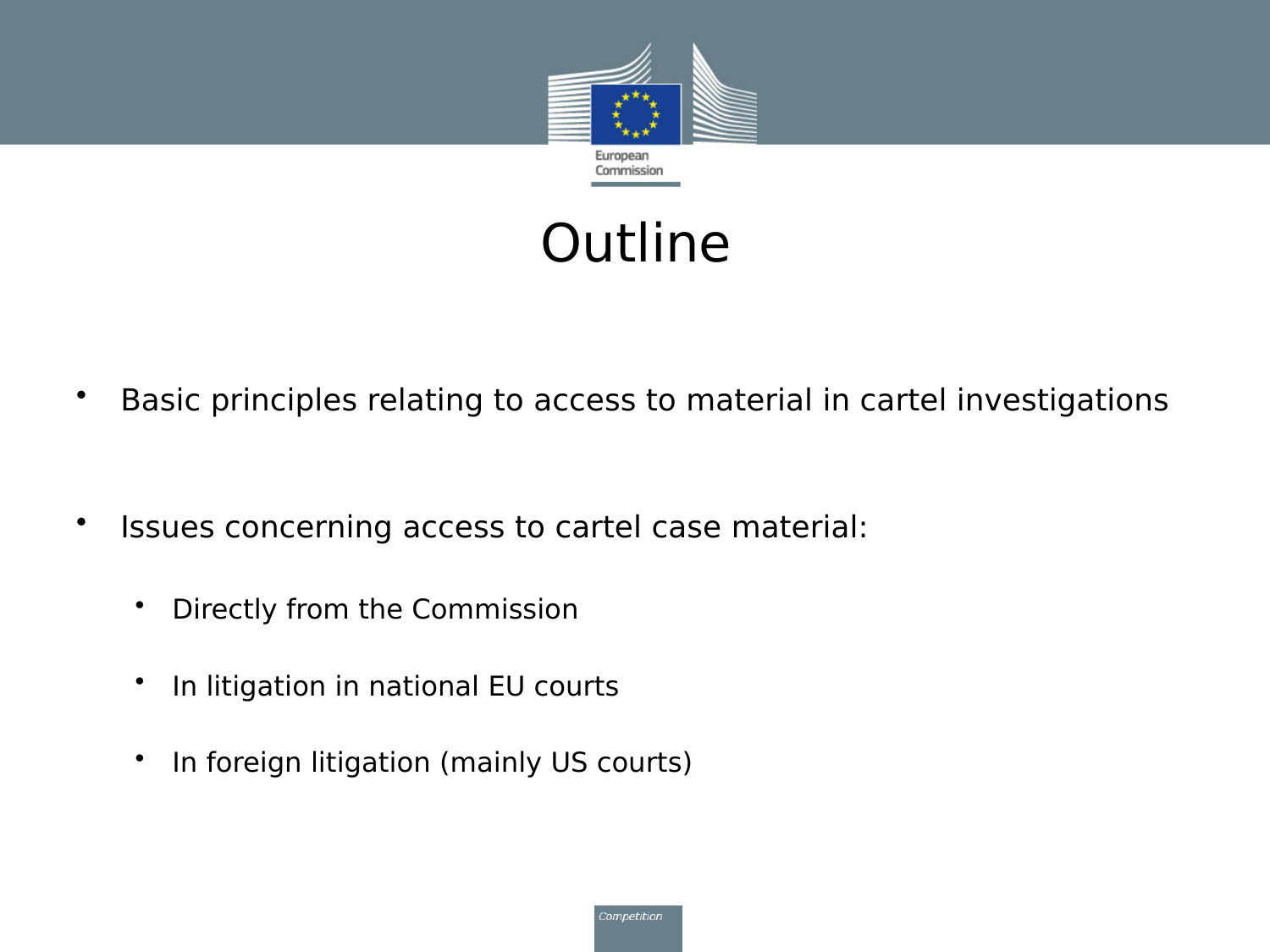

# Outline

Basic principles relating to access to material in cartel investigations

Issues concerning access to cartel case material:

Directly from the Commission

In litigation in national EU courts

In foreign litigation (mainly US courts)